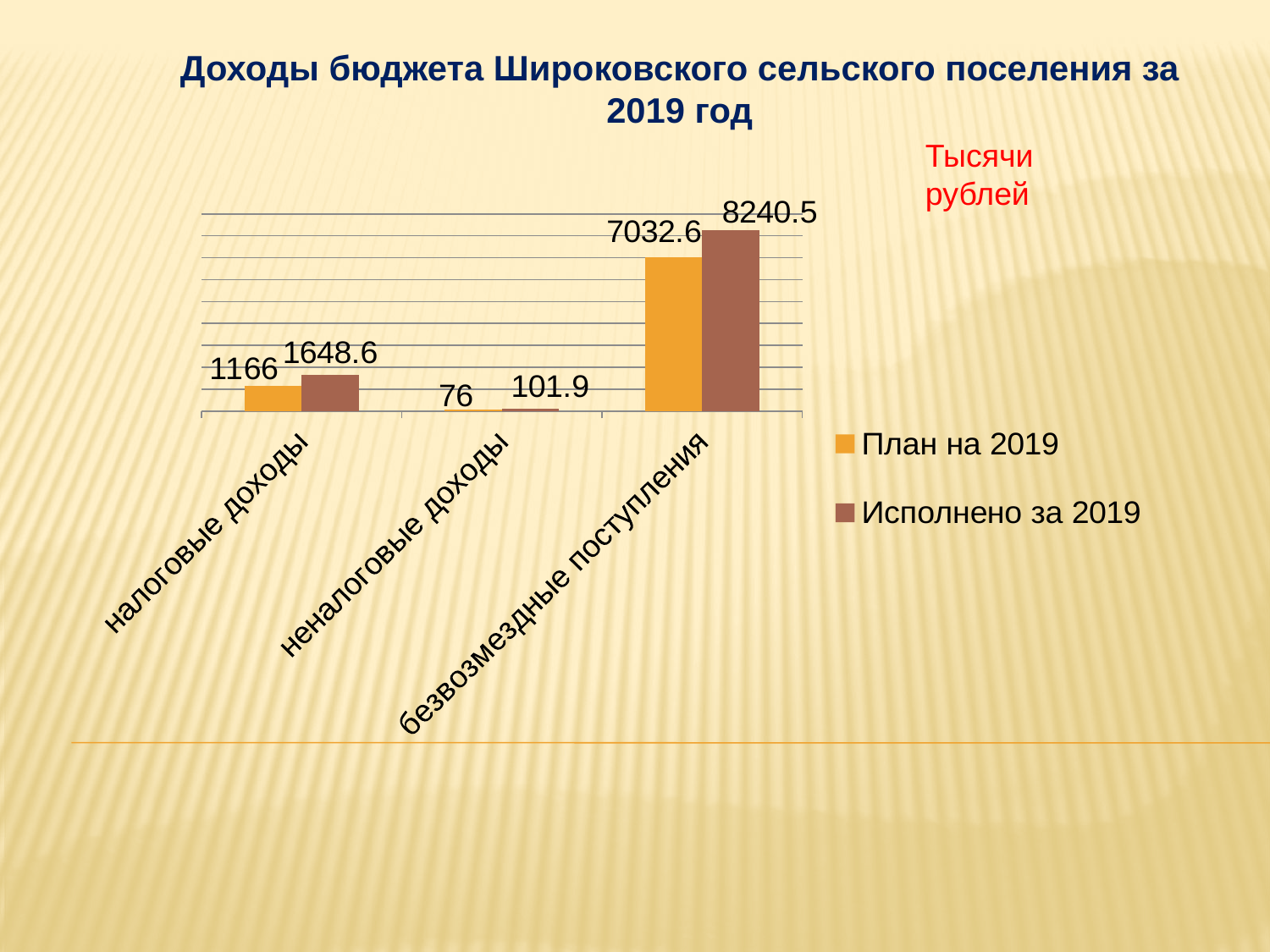

Доходы бюджета Широковского сельского поселения за 2019 год
Тысячи рублей

### Chart

| Category | План на 2019 | Исполнено за 2019 |
|---|---|---|
| налоговые доходы | 1166.0 | 1648.6 |
| неналоговые доходы | 76.0 | 101.9 |
| безвозмездные поступления | 7032.6 | 8240.5 |